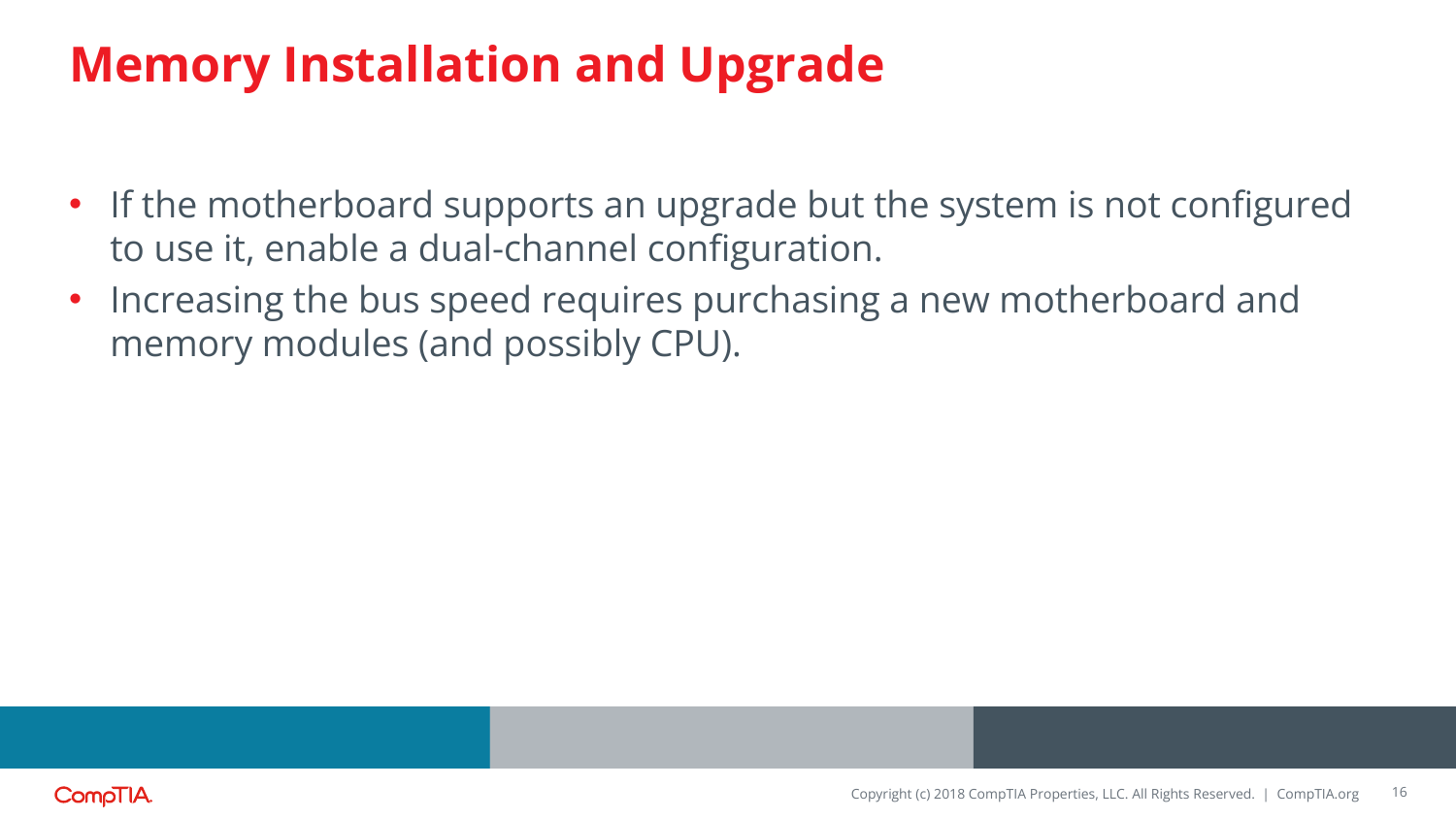

# Memory Installation and Upgrade
If the motherboard supports an upgrade but the system is not configured to use it, enable a dual-channel configuration.
Increasing the bus speed requires purchasing a new motherboard and memory modules (and possibly CPU).
16